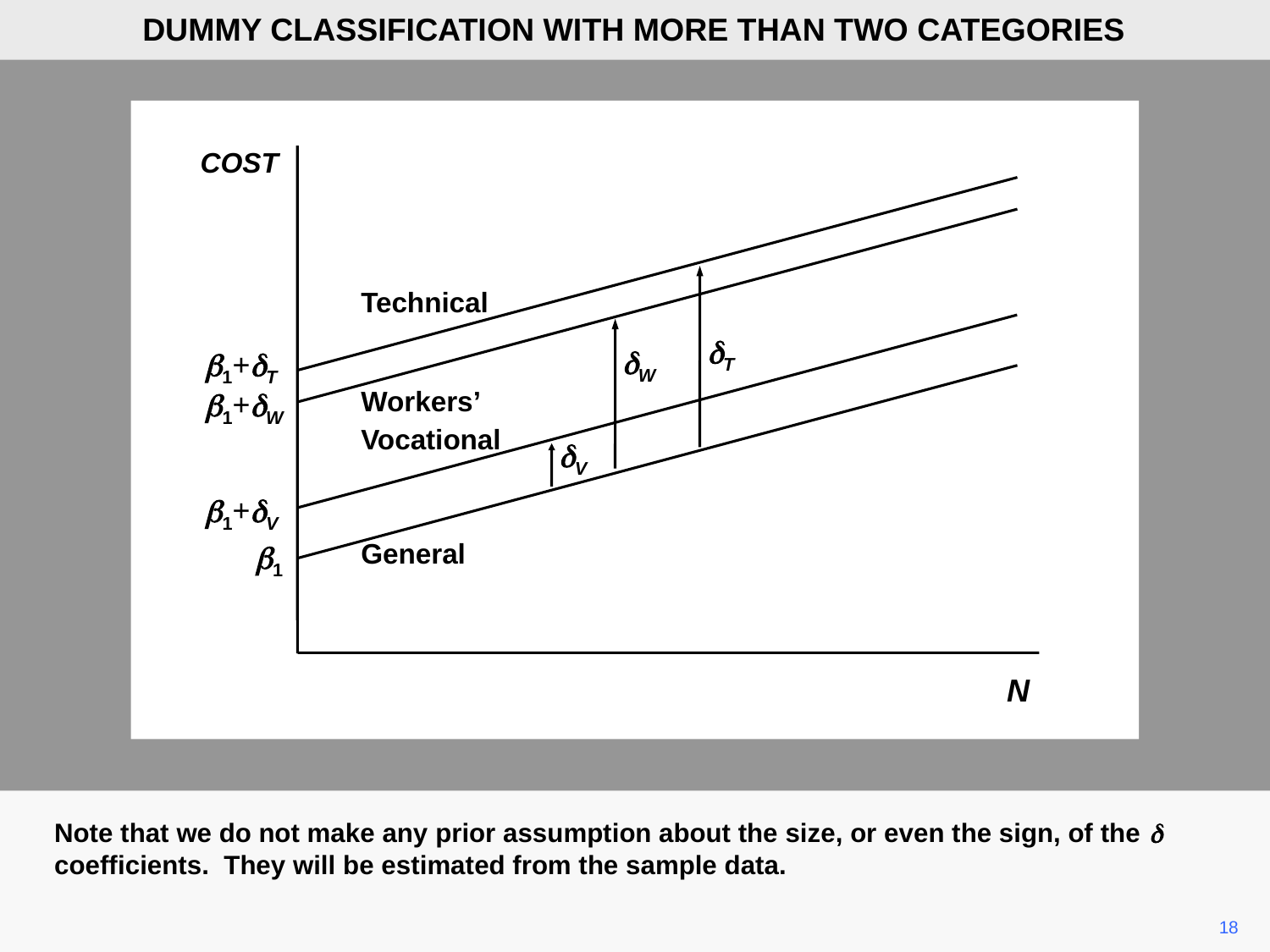

DUMMY CLASSIFICATION WITH MORE THAN TWO CATEGORIES

COST

Technical

δT
δW
β1+δT

Workers’
β1+δW
Vocational
δV

β1+δV
General
β1

N

Note that we do not make any prior assumption about the size, or even the sign, of the δ coefficients.  They will be estimated from the sample data.
18